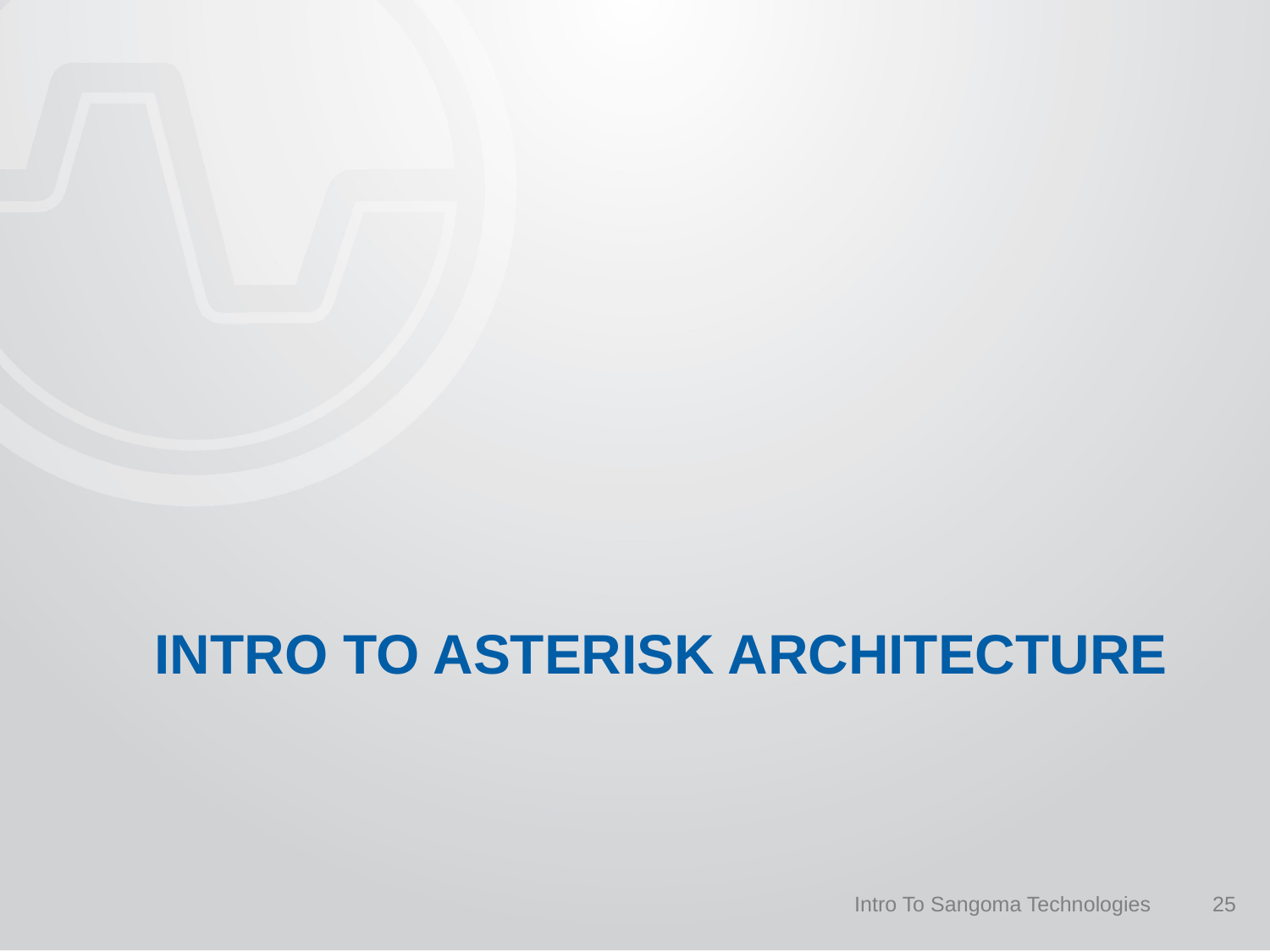

# Intro to Asterisk Architecture
Intro To Sangoma Technologies
25